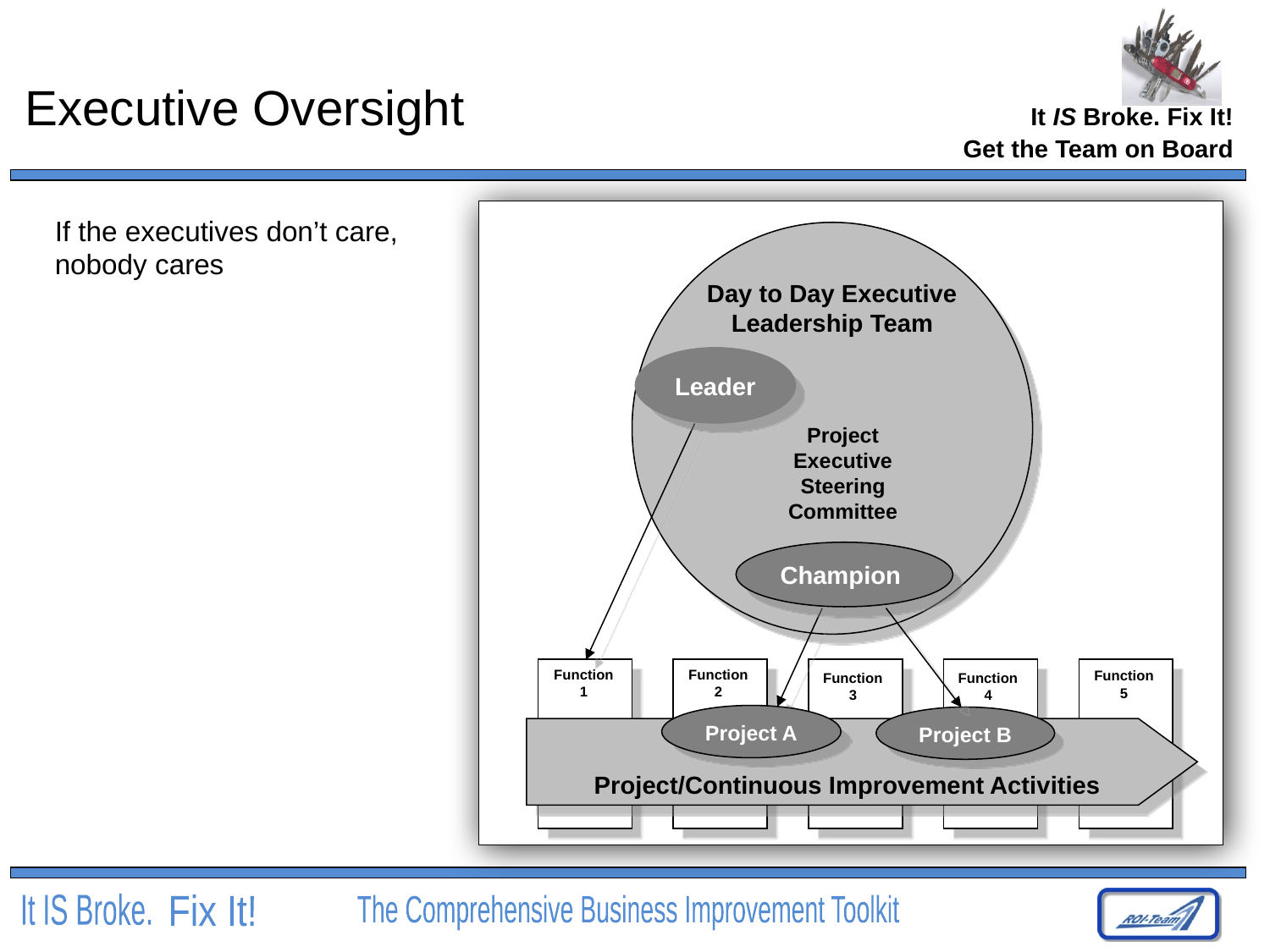

# Executive Oversight
Get the Team on Board

Day to Day Executive
Leadership Team
Leader
Project
Executive
Steering
Committee
Champion

Function 1

Function 2

Function 5
Function 3
Function 4
Project A
Project B

Project/Continuous Improvement Activities
If the executives don’t care, nobody cares